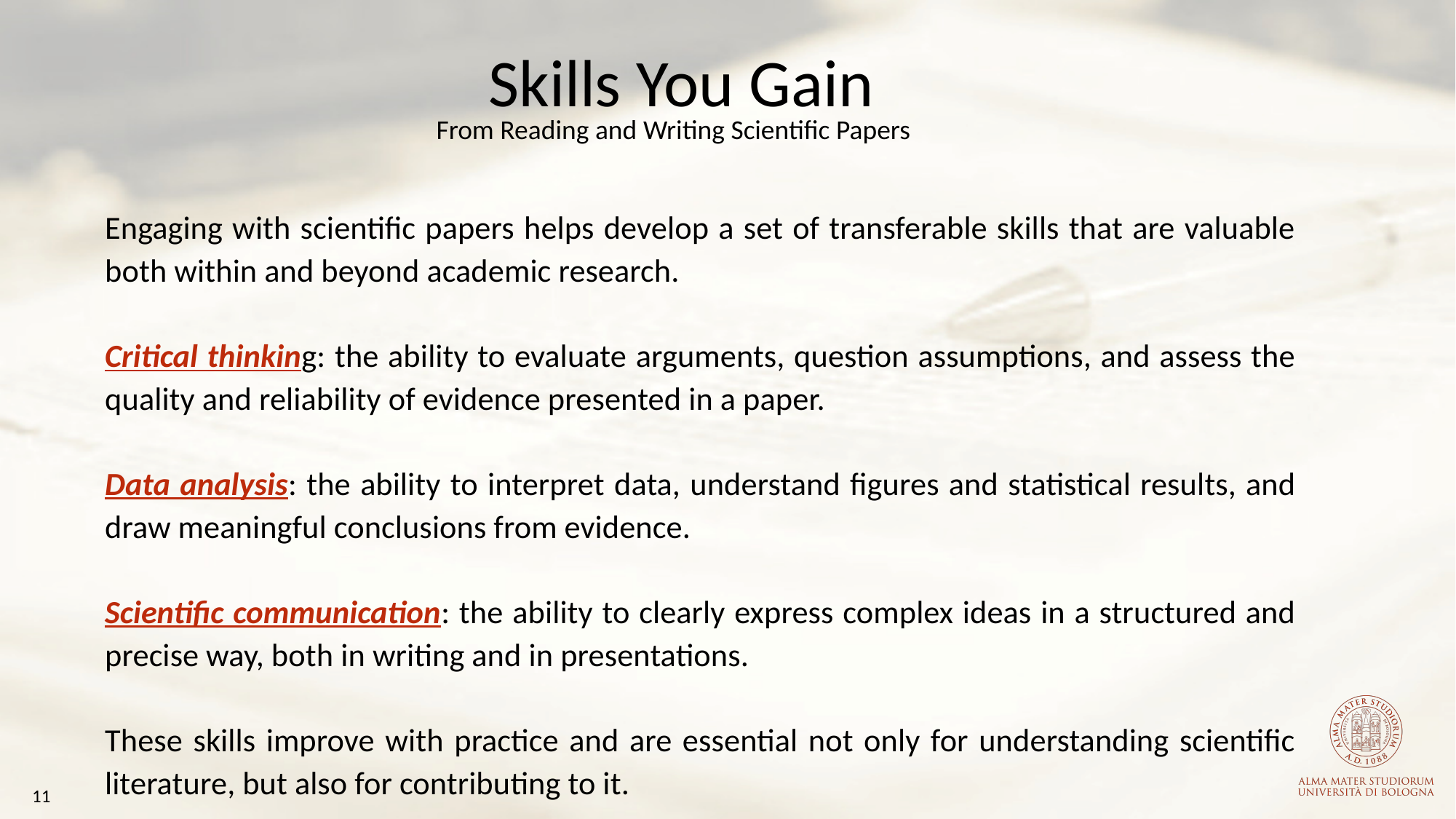

Skills You Gain
From Reading and Writing Scientific Papers

Engaging with scientific papers helps develop a set of transferable skills that are valuable both within and beyond academic research.

Critical thinking: the ability to evaluate arguments, question assumptions, and assess the quality and reliability of evidence presented in a paper.

Data analysis: the ability to interpret data, understand figures and statistical results, and draw meaningful conclusions from evidence.

Scientific communication: the ability to clearly express complex ideas in a structured and precise way, both in writing and in presentations.

These skills improve with practice and are essential not only for understanding scientific literature, but also for contributing to it.